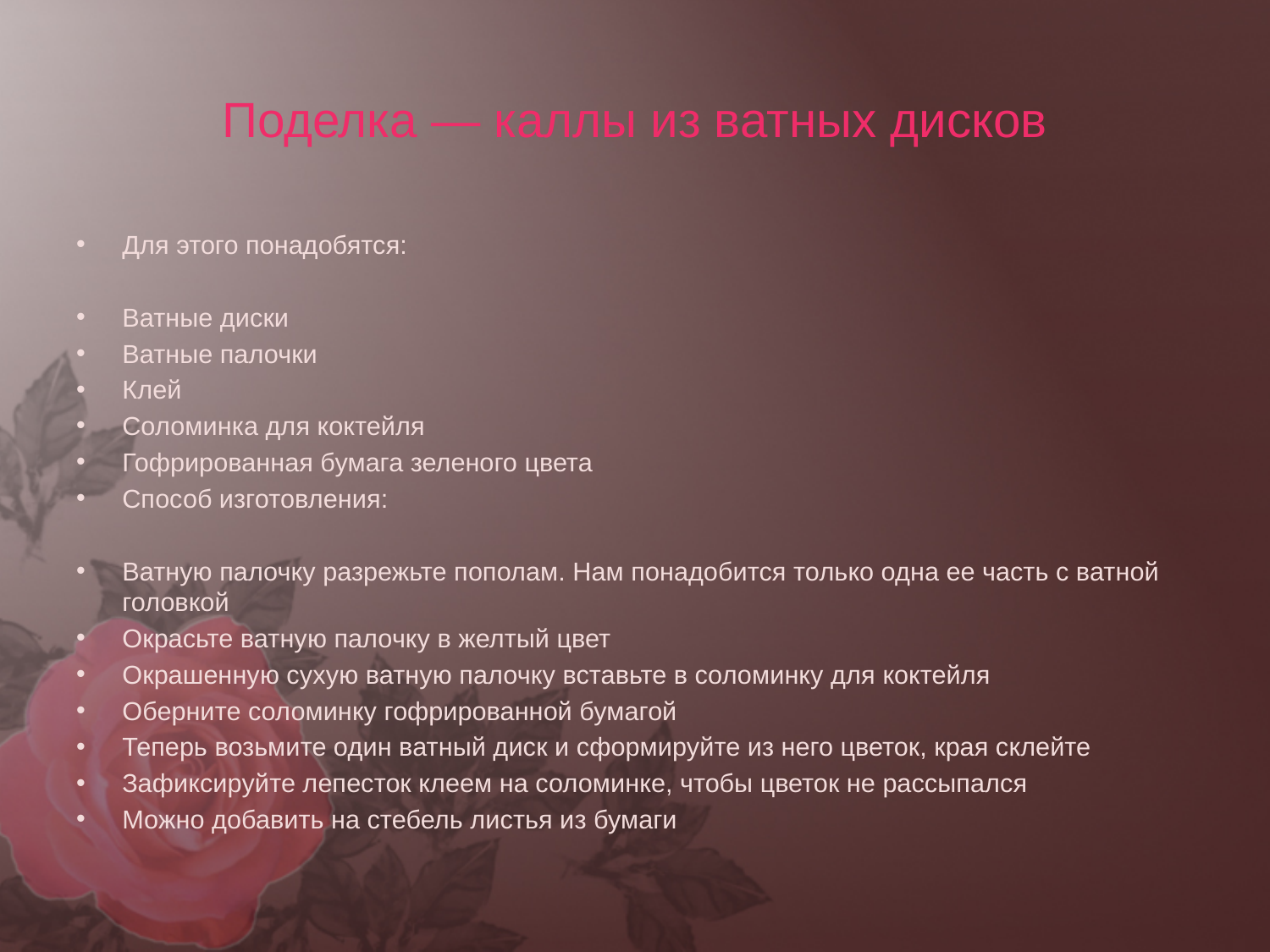

# Поделка — каллы из ватных дисков
Для этого понадобятся:

Ватные диски
Ватные палочки
Клей
Соломинка для коктейля
Гофрированная бумага зеленого цвета
Способ изготовления:

Ватную палочку разрежьте пополам. Нам понадобится только одна ее часть с ватной головкой
Окрасьте ватную палочку в желтый цвет
Окрашенную сухую ватную палочку вставьте в соломинку для коктейля
Оберните соломинку гофрированной бумагой
Теперь возьмите один ватный диск и сформируйте из него цветок, края склейте
Зафиксируйте лепесток клеем на соломинке, чтобы цветок не рассыпался
Можно добавить на стебель листья из бумаги